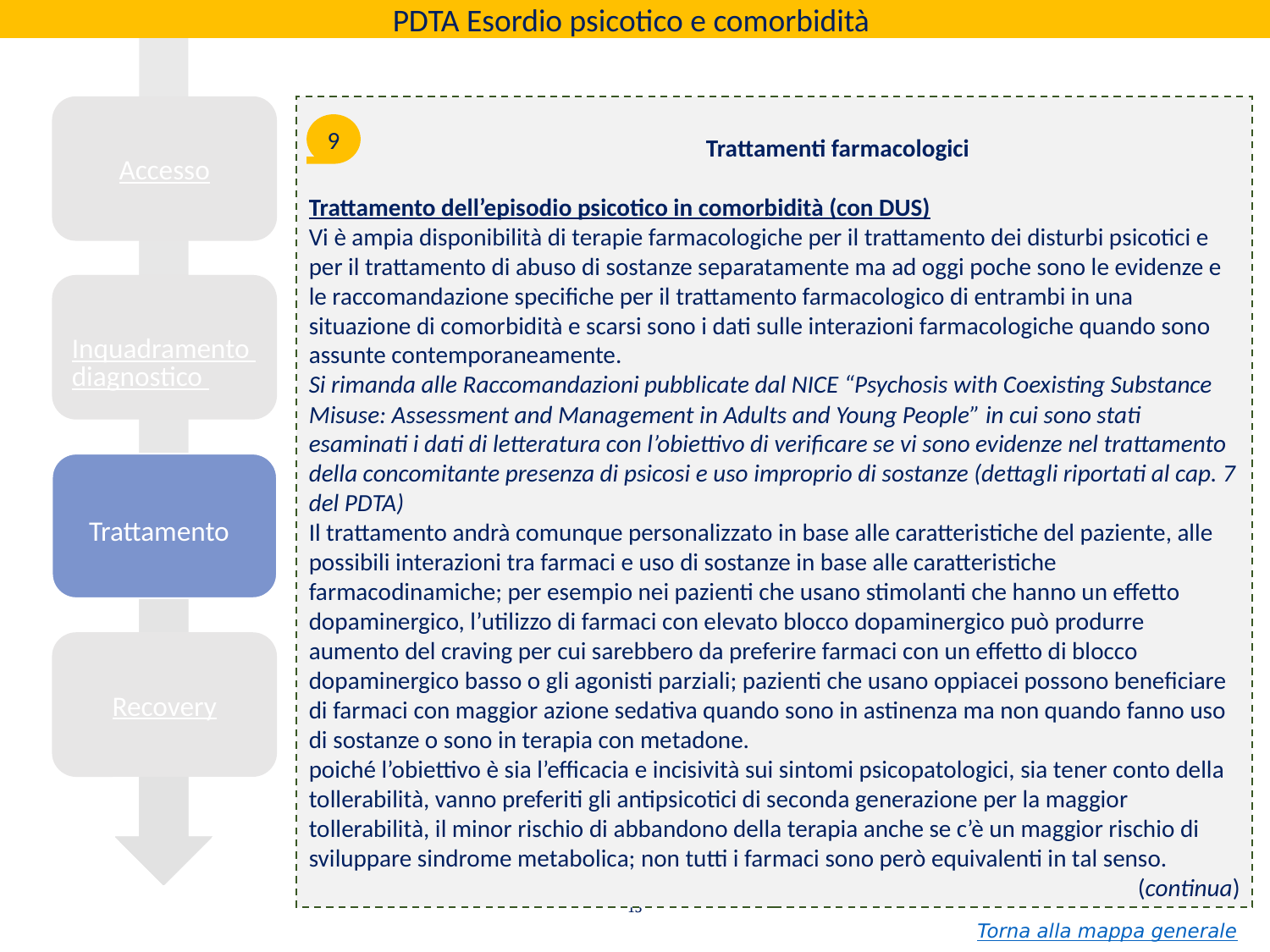

PDTA Esordio psicotico e comorbidità

Accesso

	Trattamenti farmacologici

Trattamento dell’episodio psicotico in comorbidità (con DUS)
Vi è ampia disponibilità di terapie farmacologiche per il trattamento dei disturbi psicotici e per il trattamento di abuso di sostanze separatamente ma ad oggi poche sono le evidenze e le raccomandazione specifiche per il trattamento farmacologico di entrambi in una situazione di comorbidità e scarsi sono i dati sulle interazioni farmacologiche quando sono assunte contemporaneamente.
Si rimanda alle Raccomandazioni pubblicate dal NICE “Psychosis with Coexisting Substance Misuse: Assessment and Management in Adults and Young People” in cui sono stati esaminati i dati di letteratura con l’obiettivo di verificare se vi sono evidenze nel trattamento della concomitante presenza di psicosi e uso improprio di sostanze (dettagli riportati al cap. 7 del PDTA)
Il trattamento andrà comunque personalizzato in base alle caratteristiche del paziente, alle possibili interazioni tra farmaci e uso di sostanze in base alle caratteristiche farmacodinamiche; per esempio nei pazienti che usano stimolanti che hanno un effetto dopaminergico, l’utilizzo di farmaci con elevato blocco dopaminergico può produrre aumento del craving per cui sarebbero da preferire farmaci con un effetto di blocco dopaminergico basso o gli agonisti parziali; pazienti che usano oppiacei possono beneficiare di farmaci con maggior azione sedativa quando sono in astinenza ma non quando fanno uso di sostanze o sono in terapia con metadone.
poiché l’obiettivo è sia l’efficacia e incisività sui sintomi psicopatologici, sia tener conto della tollerabilità, vanno preferiti gli antipsicotici di seconda generazione per la maggior tollerabilità, il minor rischio di abbandono della terapia anche se c’è un maggior rischio di sviluppare sindrome metabolica; non tutti i farmaci sono però equivalenti in tal senso.
(continua)
9
Inquadramento diagnostico
Trattamento
Recovery
Torna alla mappa generale